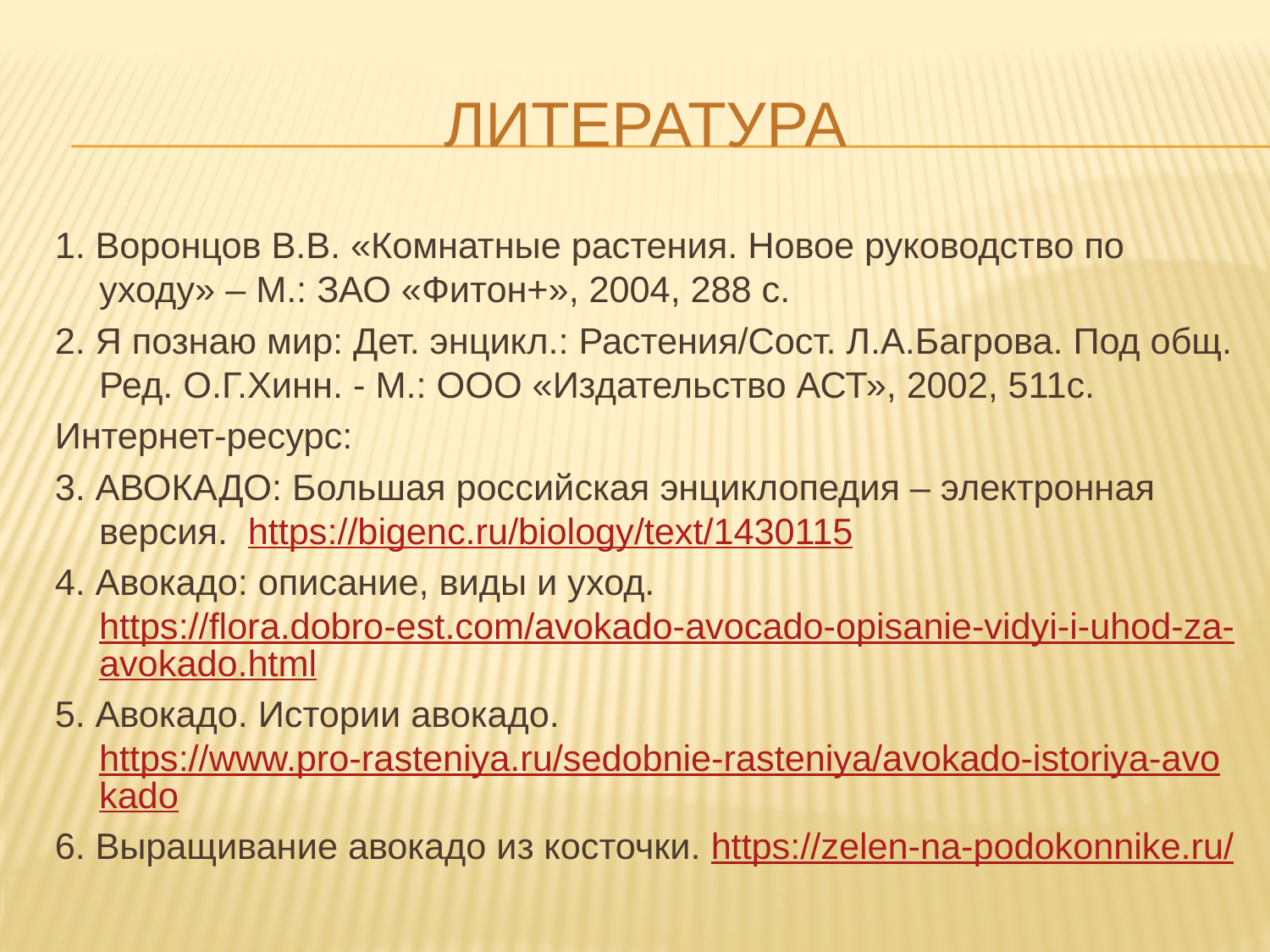

# Литература
1. Воронцов В.В. «Комнатные растения. Новое руководство по уходу» – М.: ЗАО «Фитон+», 2004, 288 с.
2. Я познаю мир: Дет. энцикл.: Растения/Сост. Л.А.Багрова. Под общ. Ред. О.Г.Хинн. - М.: ООО «Издательство АСТ», 2002, 511с.
Интернет-ресурс:
3. АВОКАДО: Большая российская энциклопедия – электронная версия.  https://bigenc.ru/biology/text/1430115
4. Авокадо: описание, виды и уход. https://flora.dobro-est.com/avokado-avocado-opisanie-vidyi-i-uhod-za-avokado.html
5. Авокадо. Истории авокадо.  https://www.pro-rasteniya.ru/sedobnie-rasteniya/avokado-istoriya-avokado
6. Выращивание авокадо из косточки. https://zelen-na-podokonnike.ru/